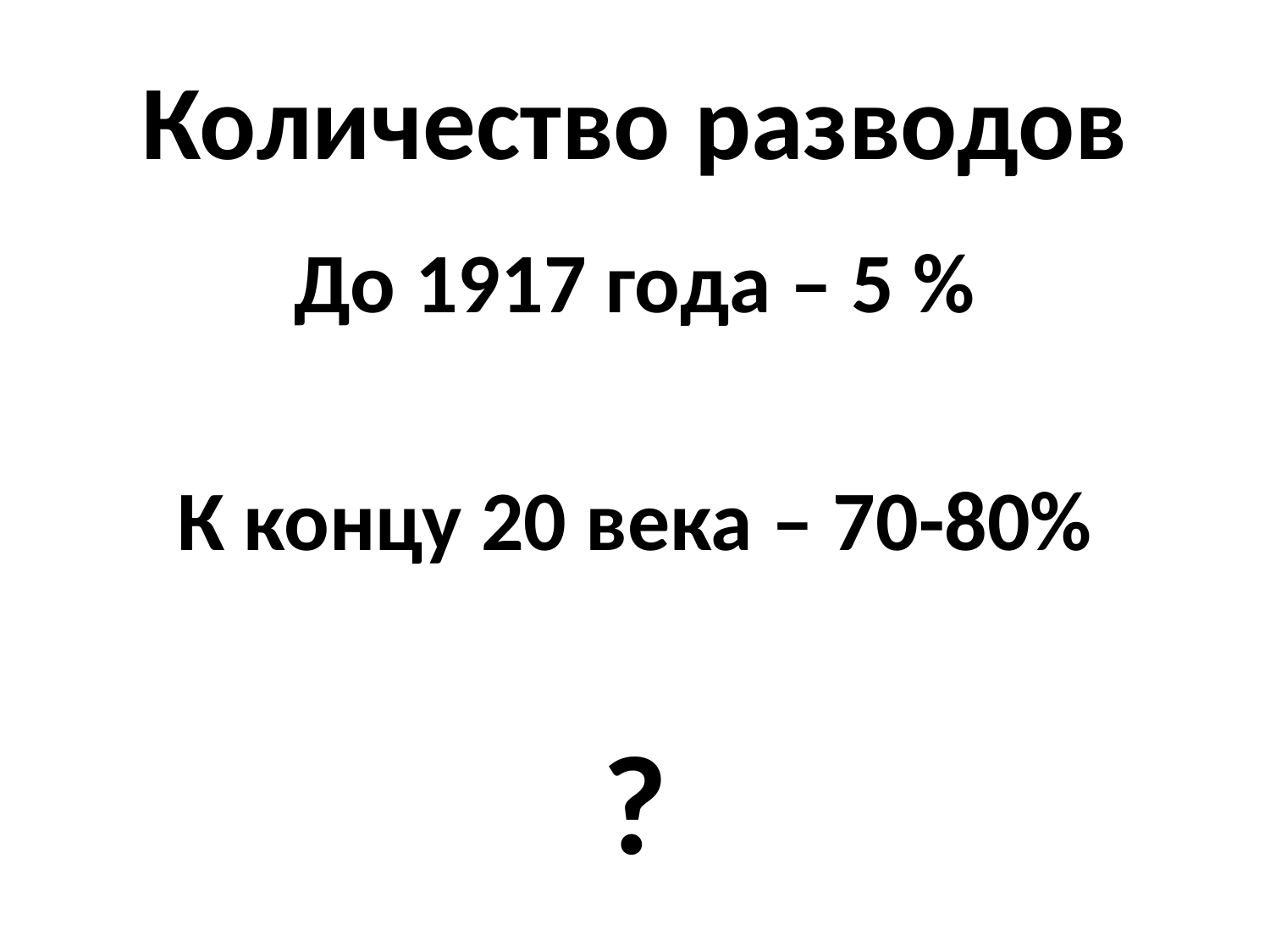

# Количество разводов
До 1917 года – 5 %

К концу 20 века – 70-80%

?